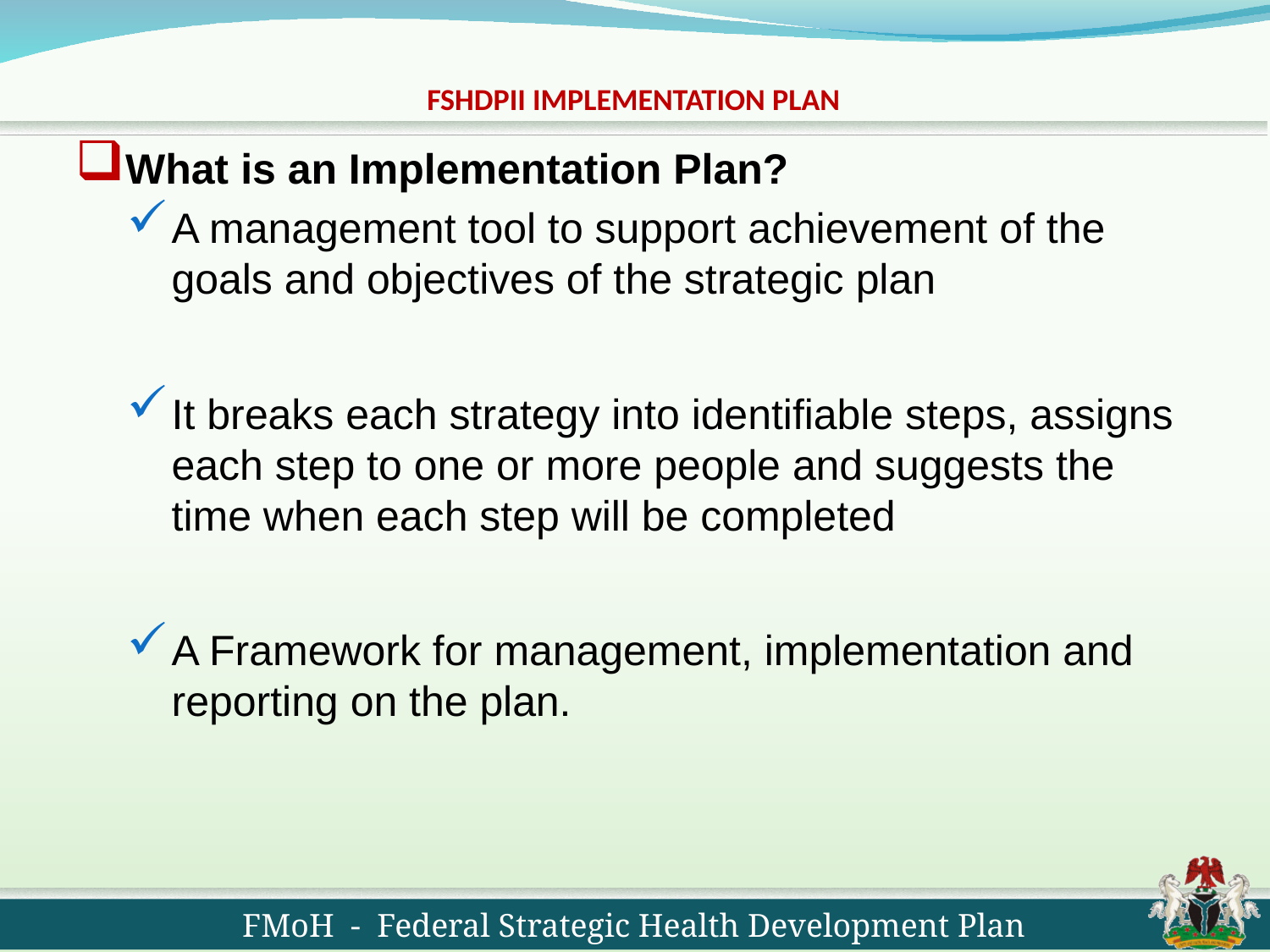

# FSHDPII IMPLEMENTATION PLAN
What is an Implementation Plan?
A management tool to support achievement of the goals and objectives of the strategic plan

It breaks each strategy into identifiable steps, assigns each step to one or more people and suggests the time when each step will be completed

A Framework for management, implementation and reporting on the plan.